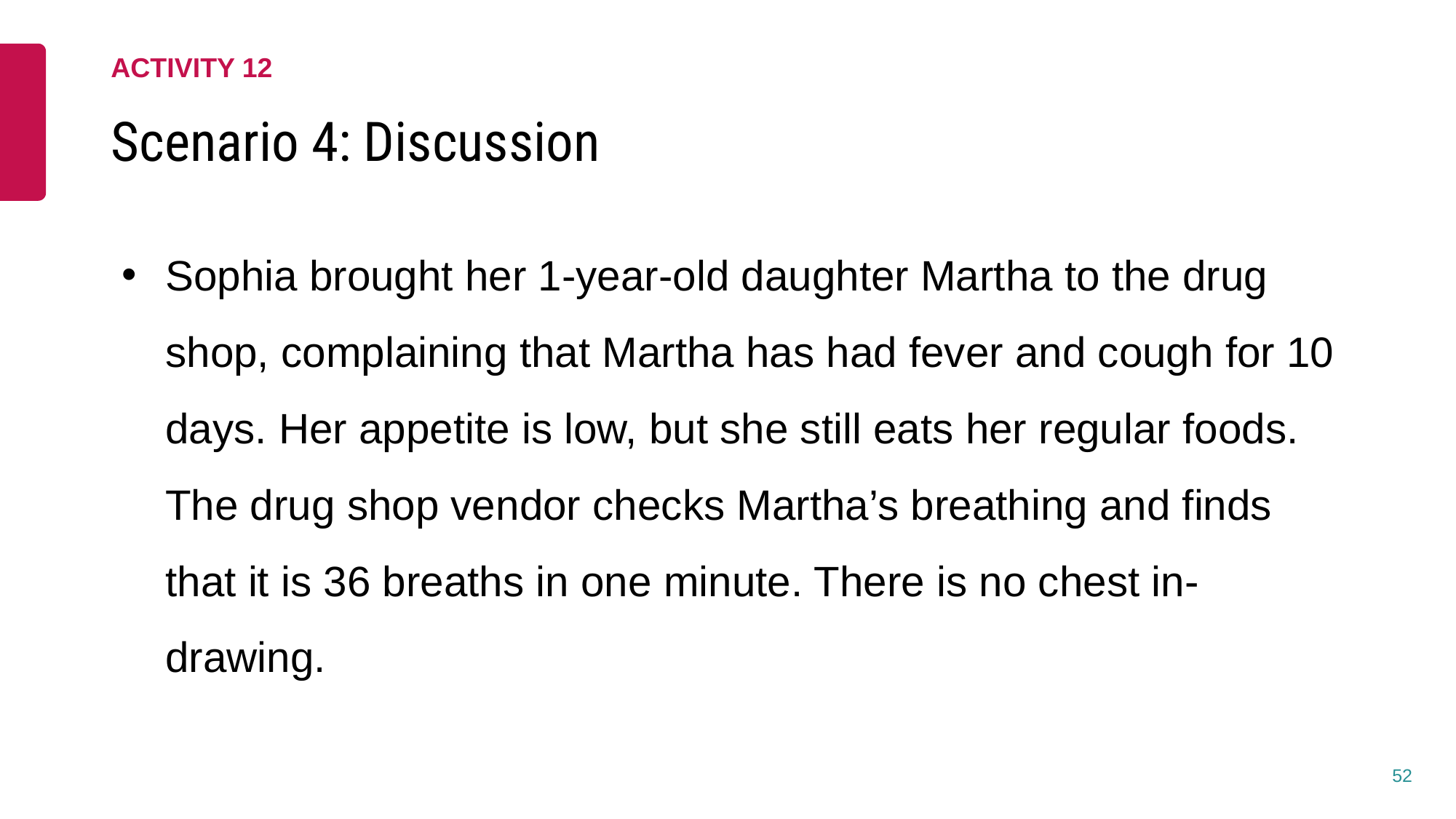

ACTIVITY 12
# Scenario 4: Discussion
Sophia brought her 1-year-old daughter Martha to the drug shop, complaining that Martha has had fever and cough for 10 days. Her appetite is low, but she still eats her regular foods. The drug shop vendor checks Martha’s breathing and finds that it is 36 breaths in one minute. There is no chest in-drawing.
52